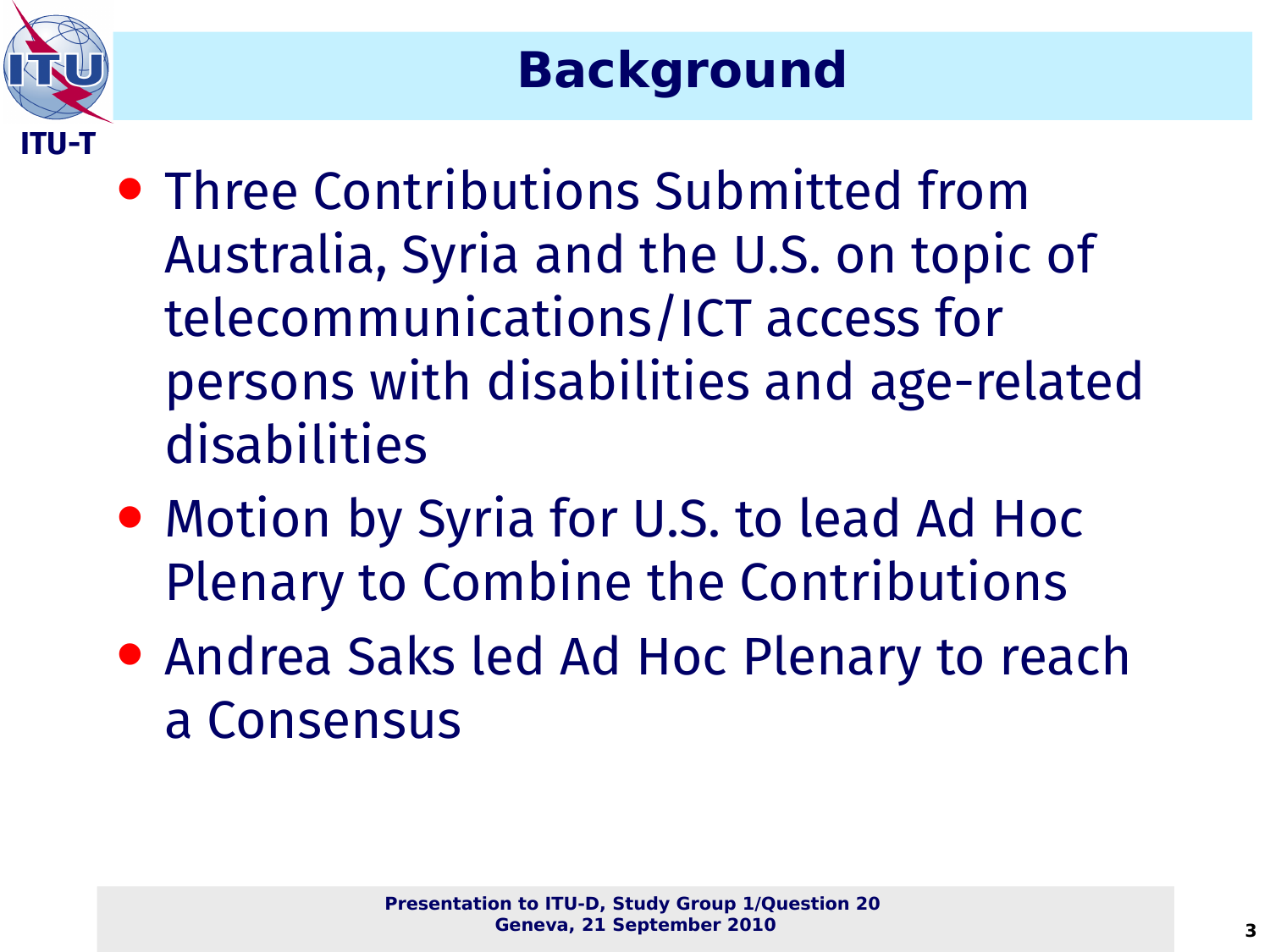

# Background
Three Contributions Submitted from Australia, Syria and the U.S. on topic of telecommunications/ICT access for persons with disabilities and age-related disabilities
Motion by Syria for U.S. to lead Ad Hoc Plenary to Combine the Contributions
Andrea Saks led Ad Hoc Plenary to reach a Consensus

3